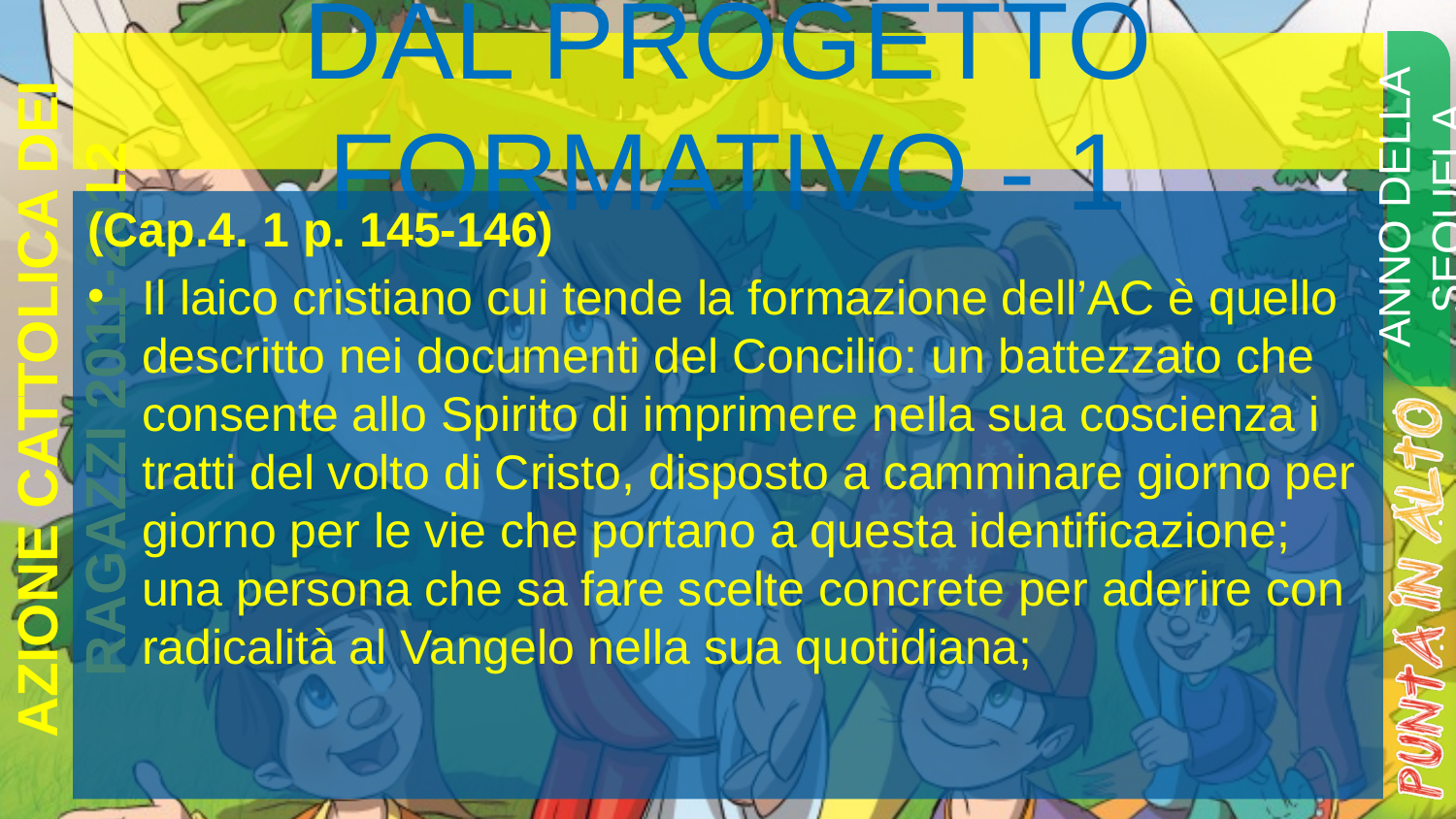

# Dal Progetto Formativo - 1
ANNO DELLA SEQUELA
(Cap.4. 1 p. 145-146)
Il laico cristiano cui tende la formazione dell’AC è quello descritto nei documenti del Concilio: un battezzato che consente allo Spirito di imprimere nella sua coscienza i tratti del volto di Cristo, disposto a camminare giorno per giorno per le vie che portano a questa identificazione; una persona che sa fare scelte concrete per aderire con radicalità al Vangelo nella sua quotidiana;